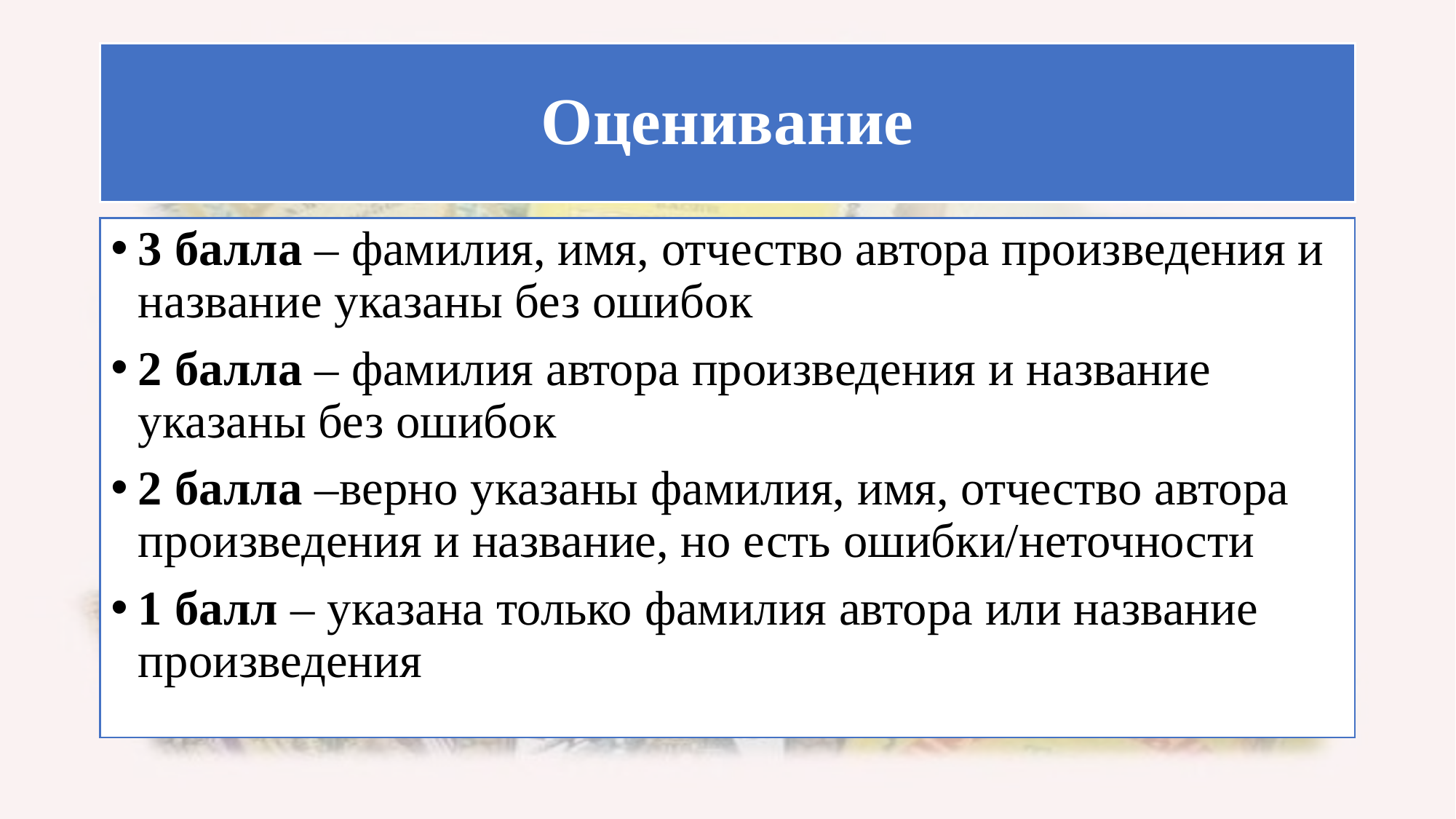

# Оценивание
3 балла – фамилия, имя, отчество автора произведения и название указаны без ошибок
2 балла – фамилия автора произведения и название указаны без ошибок
2 балла –верно указаны фамилия, имя, отчество автора произведения и название, но есть ошибки/неточности
1 балл – указана только фамилия автора или название произведения